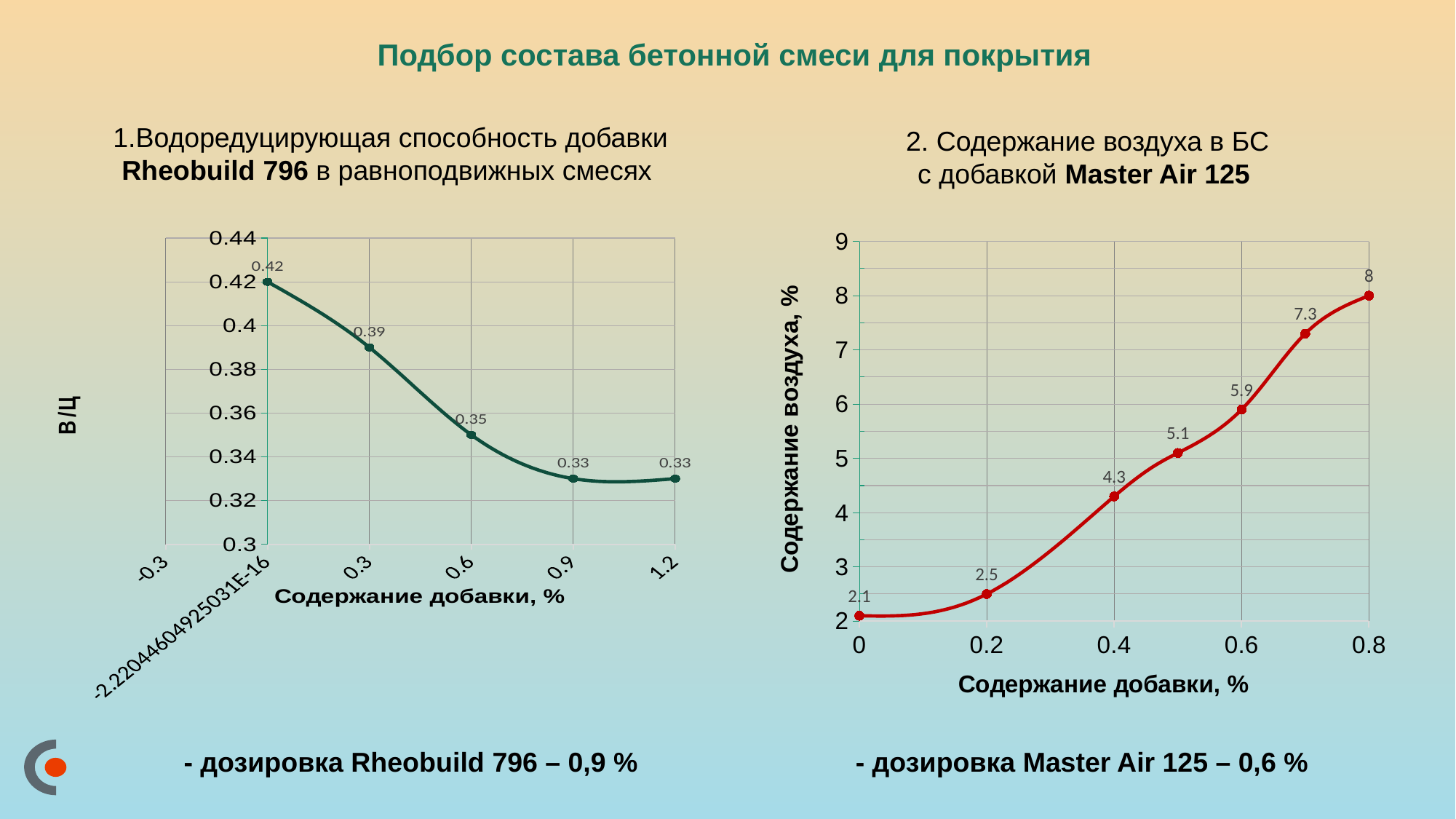

# Подбор состава бетонной смеси для покрытия
1.Водоредуцирующая способность добавки Rheobuild 796 в равноподвижных смесях
2. Содержание воздуха в БС
с добавкой Master Air 125

### Chart

| Category | В/Ц |
|---|---|

### Chart

| Category | В/Ц |
|---|---|

- дозировка Rheobuild 796 – 0,9 %
- дозировка Master Air 125 – 0,6 %